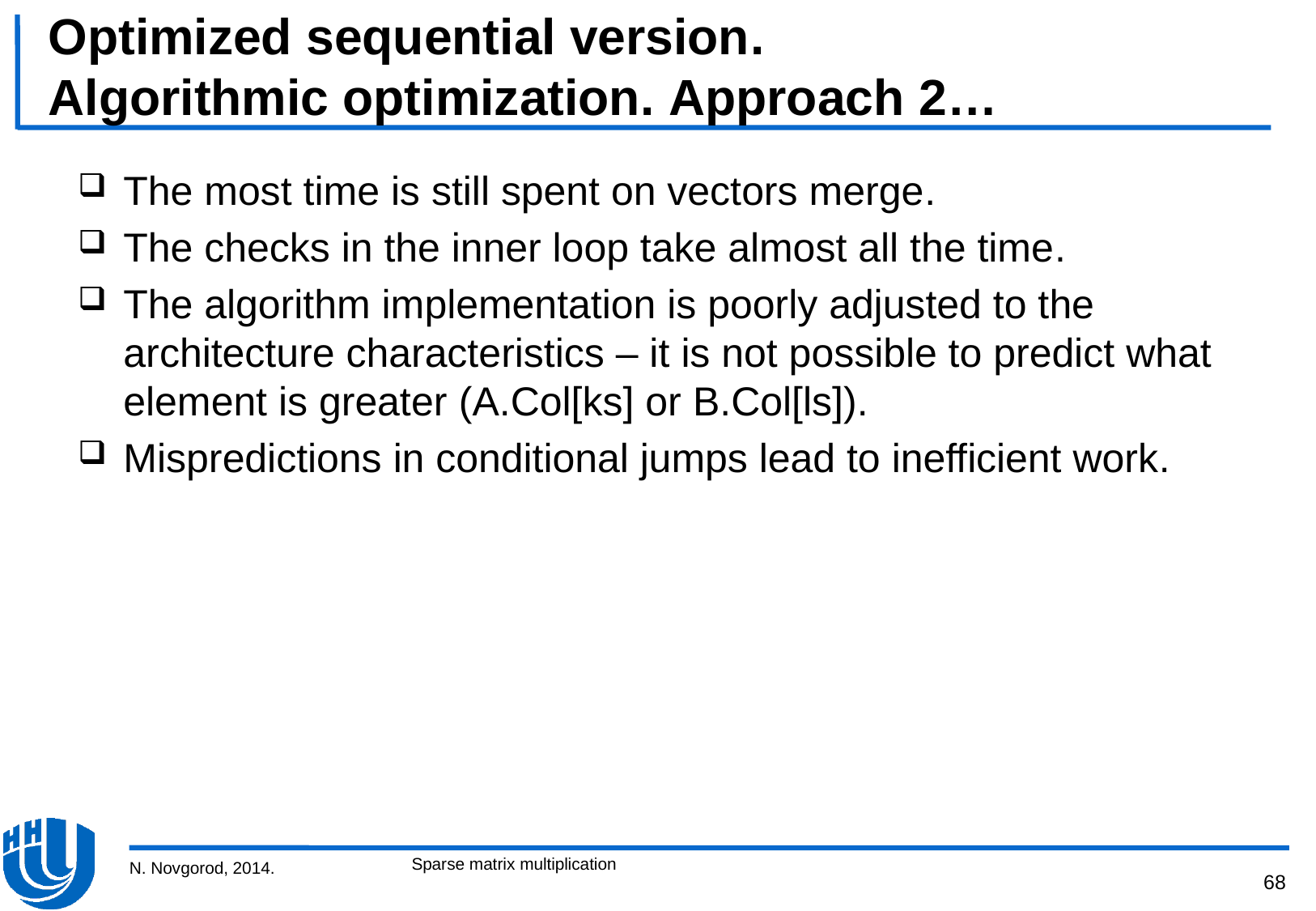

# Optimized sequential version. Algorithmic optimization. Approach 2…
The most time is still spent on vectors merge.
The checks in the inner loop take almost all the time.
The algorithm implementation is poorly adjusted to the architecture characteristics – it is not possible to predict what element is greater (A.Col[ks] or B.Col[ls]).
Mispredictions in conditional jumps lead to inefficient work.

Sparse matrix multiplication
N. Novgorod, 2014.
68